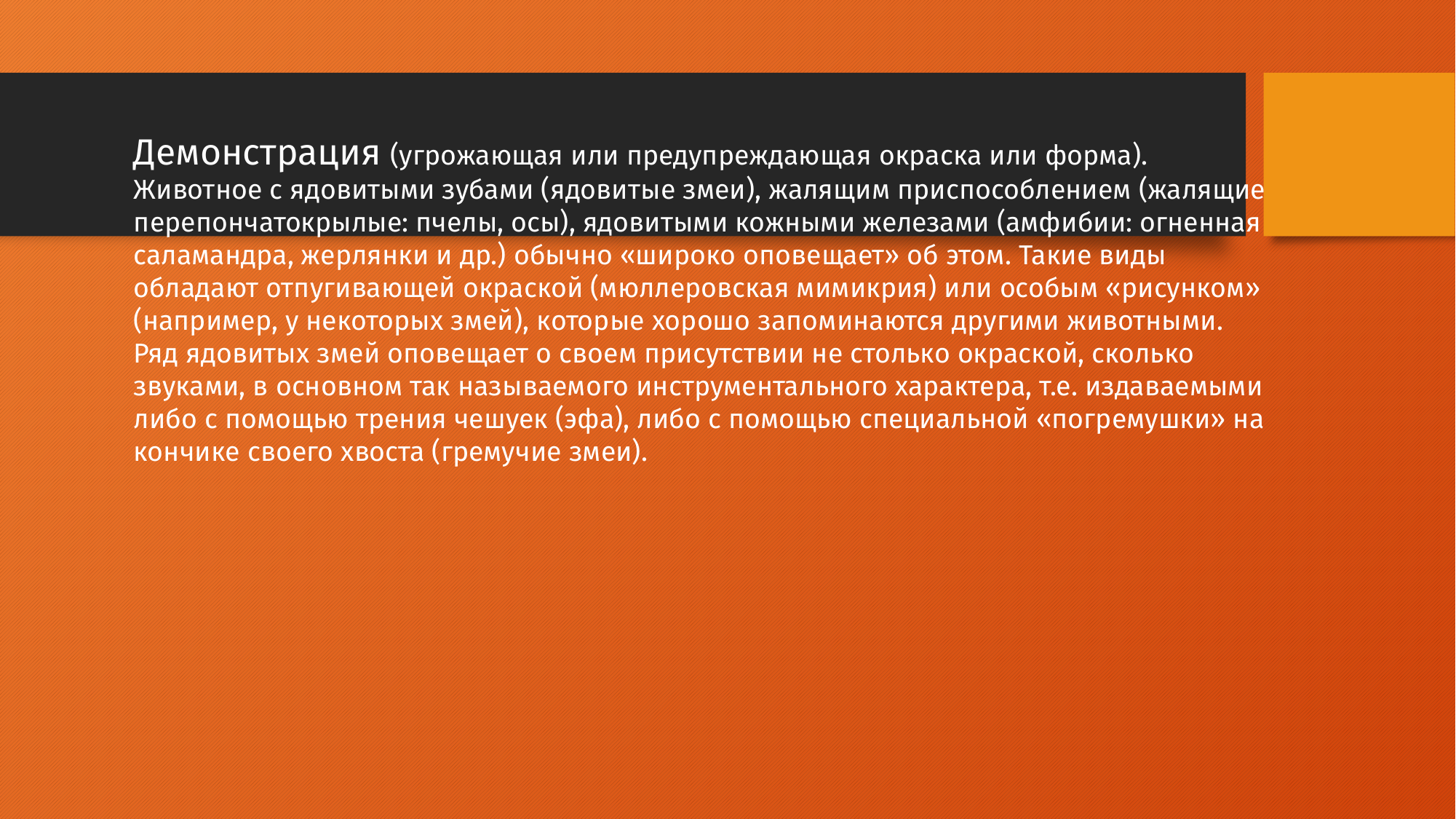

Демонстрация (угрожающая или предупреждающая окраска или форма). Животное с ядовитыми зубами (ядовитые змеи), жалящим приспособлением (жалящие перепончатокрылые: пчелы, осы), ядовитыми кожными железами (амфибии: огненная саламандра, жерлянки и др.) обычно «широко оповещает» об этом. Такие виды обладают отпугивающей окраской (мюллеровская мимикрия) или особым «рисунком» (например, у некоторых змей), которые хорошо запоминаются другими животными. Ряд ядовитых змей оповещает о своем присутствии не столько окраской, сколько звуками, в основном так называемого инструментального характера, т.е. издаваемыми либо с помощью трения чешуек (эфа), либо с помощью специальной «погремушки» на кончике своего хвоста (гремучие змеи).